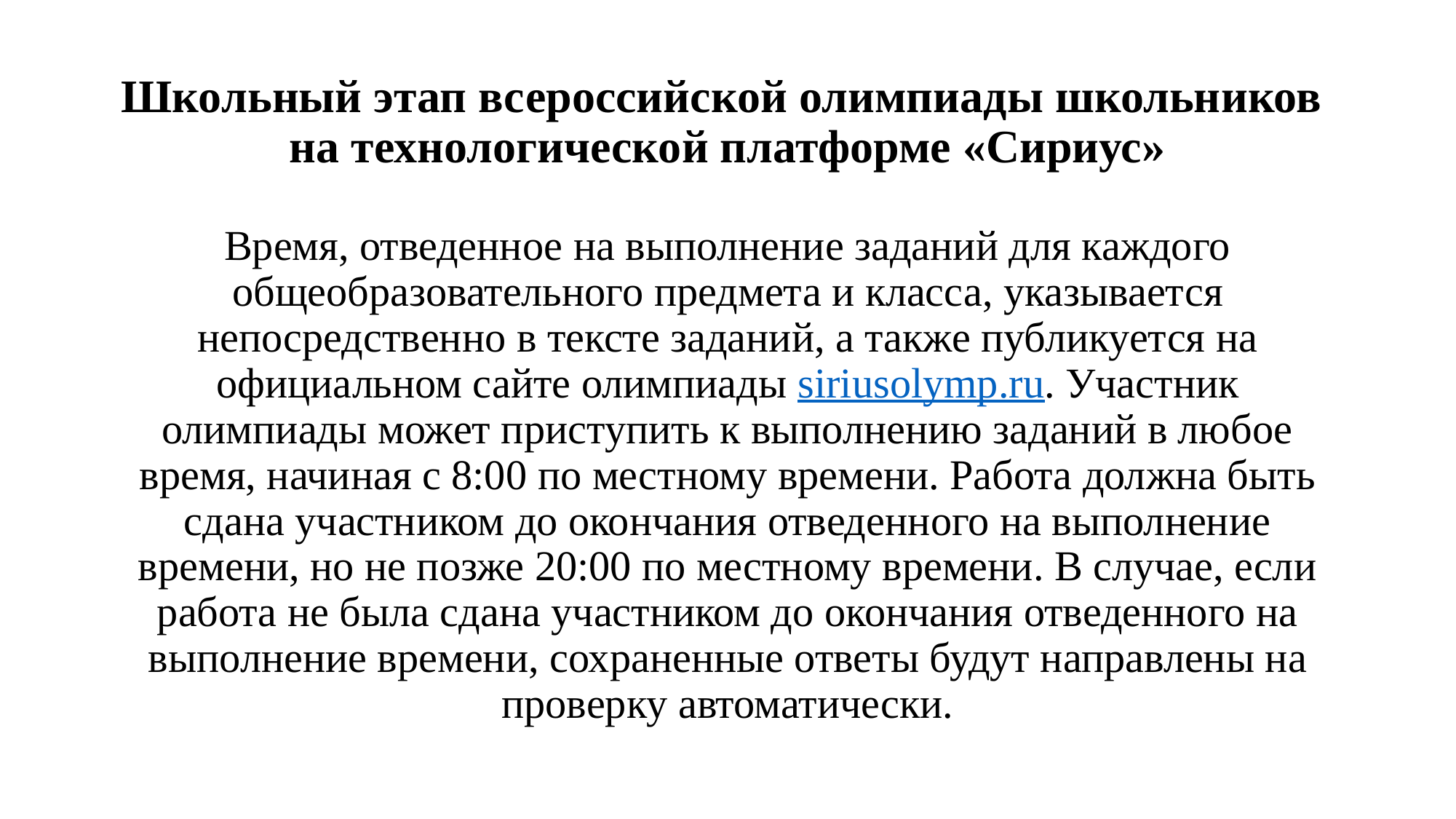

# Школьный этап всероссийской олимпиады школьников на технологической платформе «Сириус»
Время, отведенное на выполнение заданий для каждого общеобразовательного предмета и класса, указывается непосредственно в тексте заданий, а также публикуется на официальном сайте олимпиады siriusolymp.ru. Участник олимпиады может приступить к выполнению заданий в любое время, начиная с 8:00 по местному времени. Работа должна быть сдана участником до окончания отведенного на выполнение времени, но не позже 20:00 по местному времени. В случае, если работа не была сдана участником до окончания отведенного на выполнение времени, сохраненные ответы будут направлены на проверку автоматически.